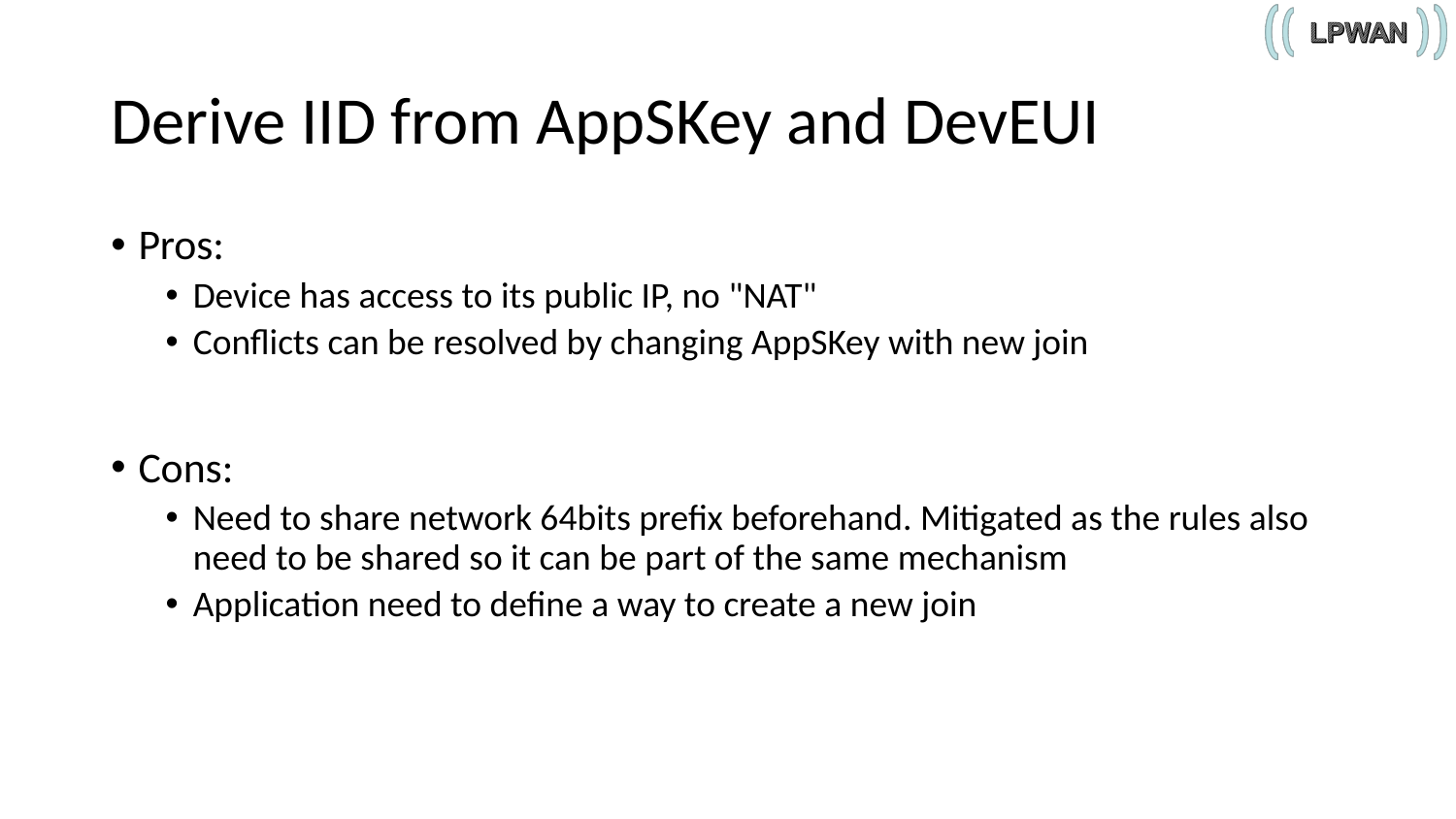

# Derive IID from AppSKey and DevEUI
Pros:
Device has access to its public IP, no "NAT"
Conflicts can be resolved by changing AppSKey with new join

Cons:
Need to share network 64bits prefix beforehand. Mitigated as the rules also need to be shared so it can be part of the same mechanism
Application need to define a way to create a new join